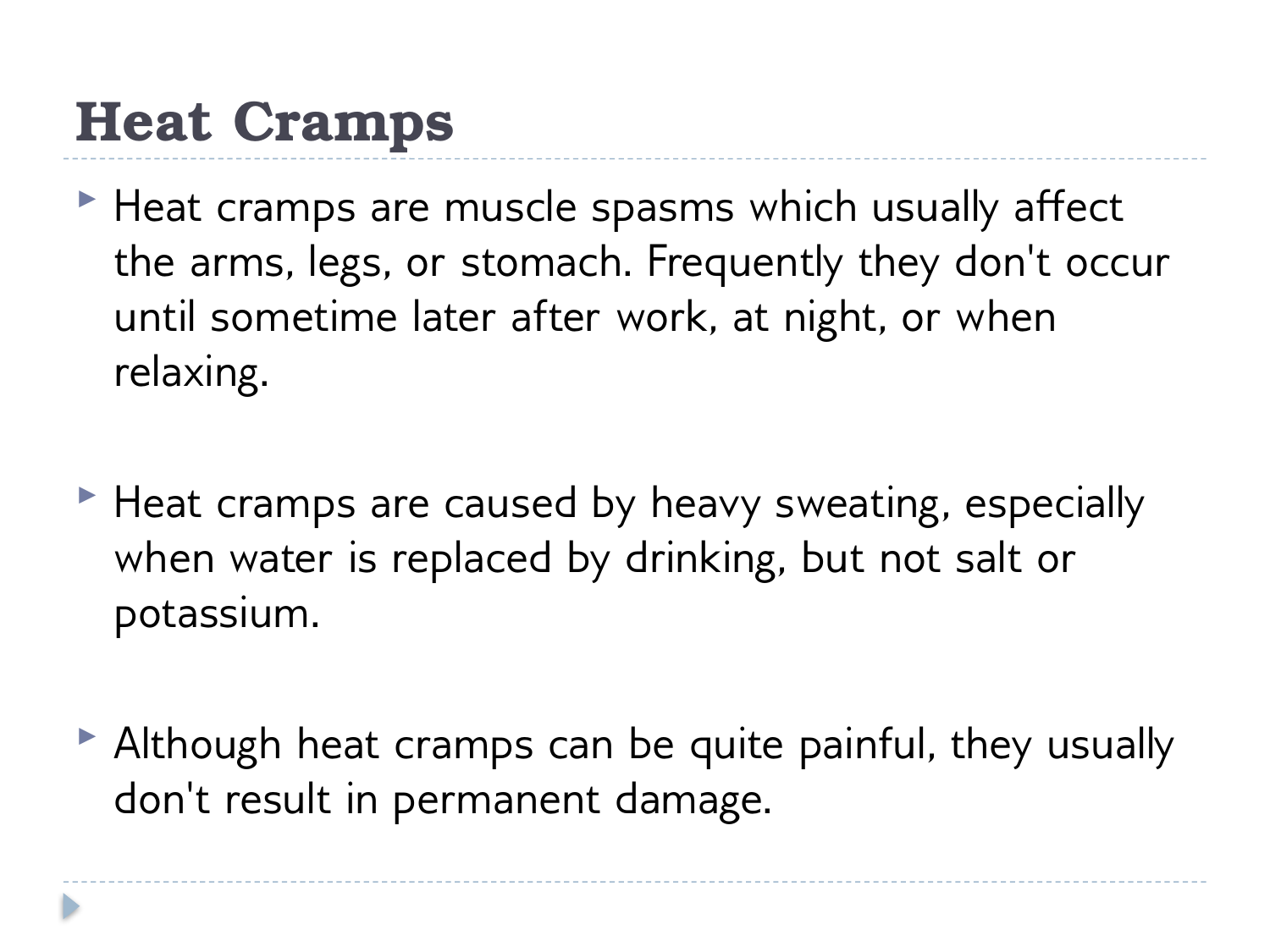

# Heat Cramps
Heat cramps are muscle spasms which usually affect the arms, legs, or stomach. Frequently they don't occur until sometime later after work, at night, or when relaxing.

Heat cramps are caused by heavy sweating, especially when water is replaced by drinking, but not salt or potassium.

Although heat cramps can be quite painful, they usually don't result in permanent damage.